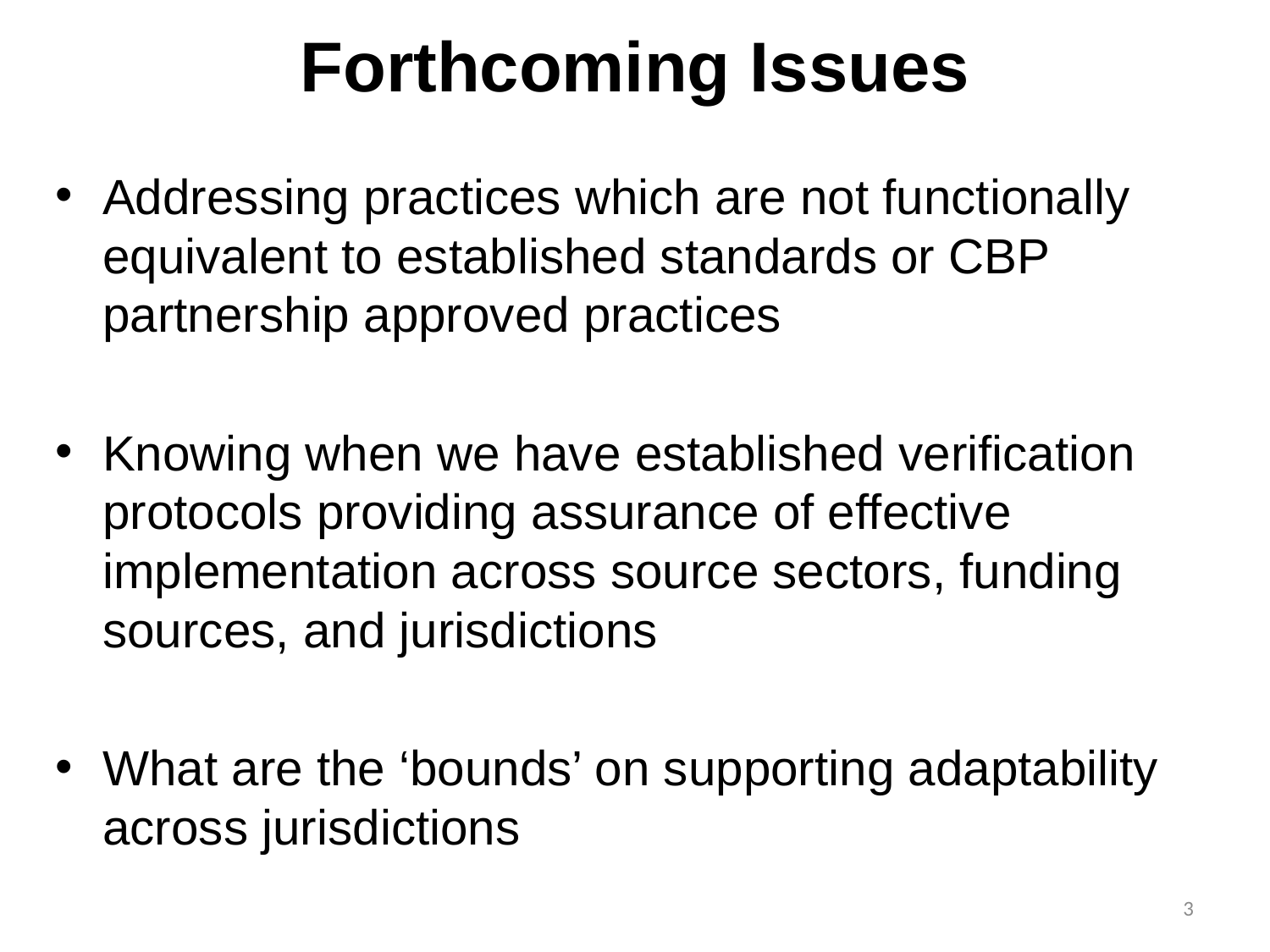

# Forthcoming Issues
Addressing practices which are not functionally equivalent to established standards or CBP partnership approved practices

Knowing when we have established verification protocols providing assurance of effective implementation across source sectors, funding sources, and jurisdictions

What are the ‘bounds’ on supporting adaptability across jurisdictions

3